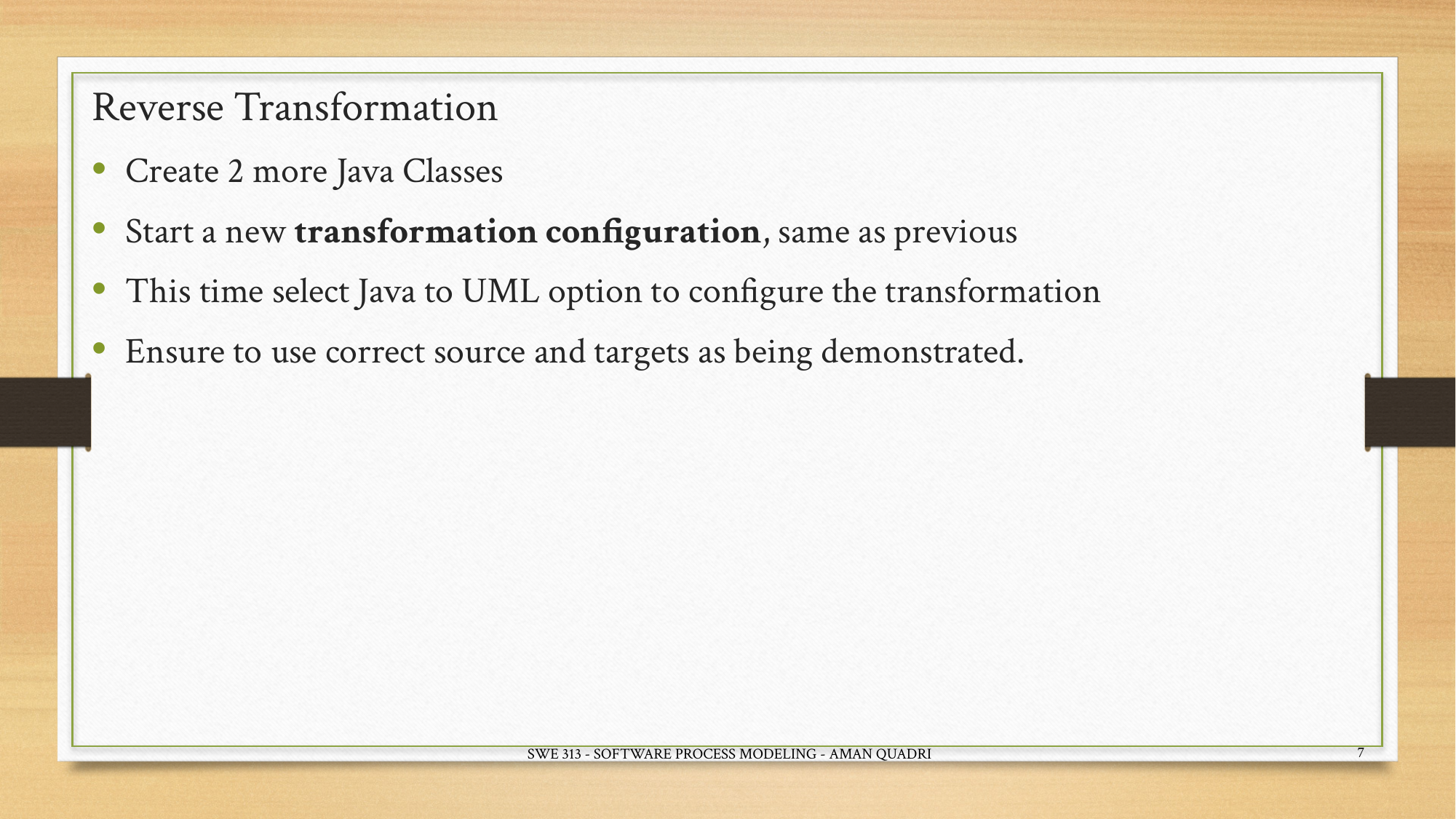

# Reverse Transformation
Create 2 more Java Classes
Start a new transformation configuration, same as previous
This time select Java to UML option to configure the transformation
Ensure to use correct source and targets as being demonstrated.
7
SWE 313 - SOFTWARE PROCESS MODELING - AMAN QUADRI